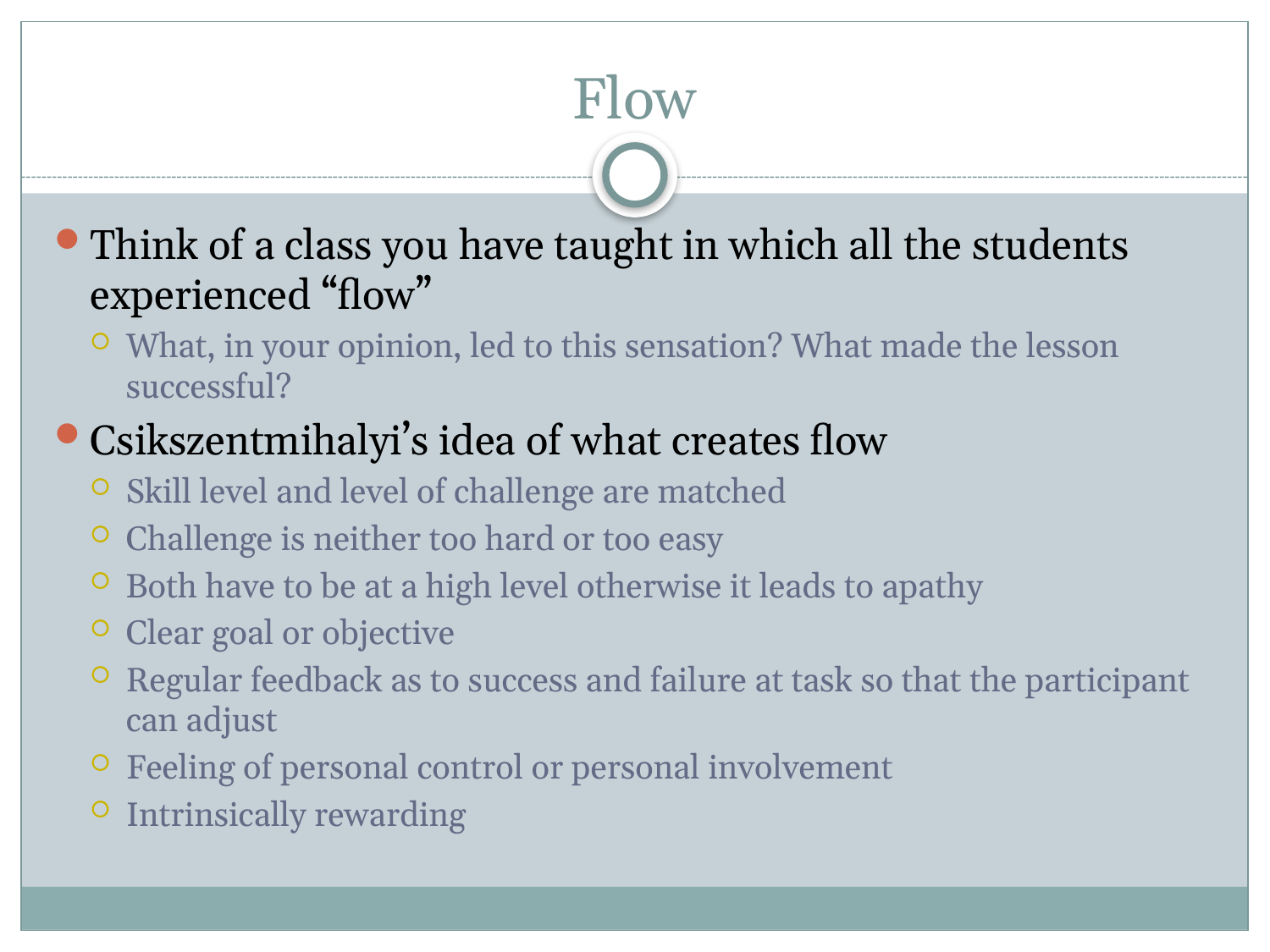

# Flow
Think of a class you have taught in which all the students experienced “flow”
What, in your opinion, led to this sensation? What made the lesson successful?
Csikszentmihalyi’s idea of what creates flow
Skill level and level of challenge are matched
Challenge is neither too hard or too easy
Both have to be at a high level otherwise it leads to apathy
Clear goal or objective
Regular feedback as to success and failure at task so that the participant can adjust
Feeling of personal control or personal involvement
Intrinsically rewarding